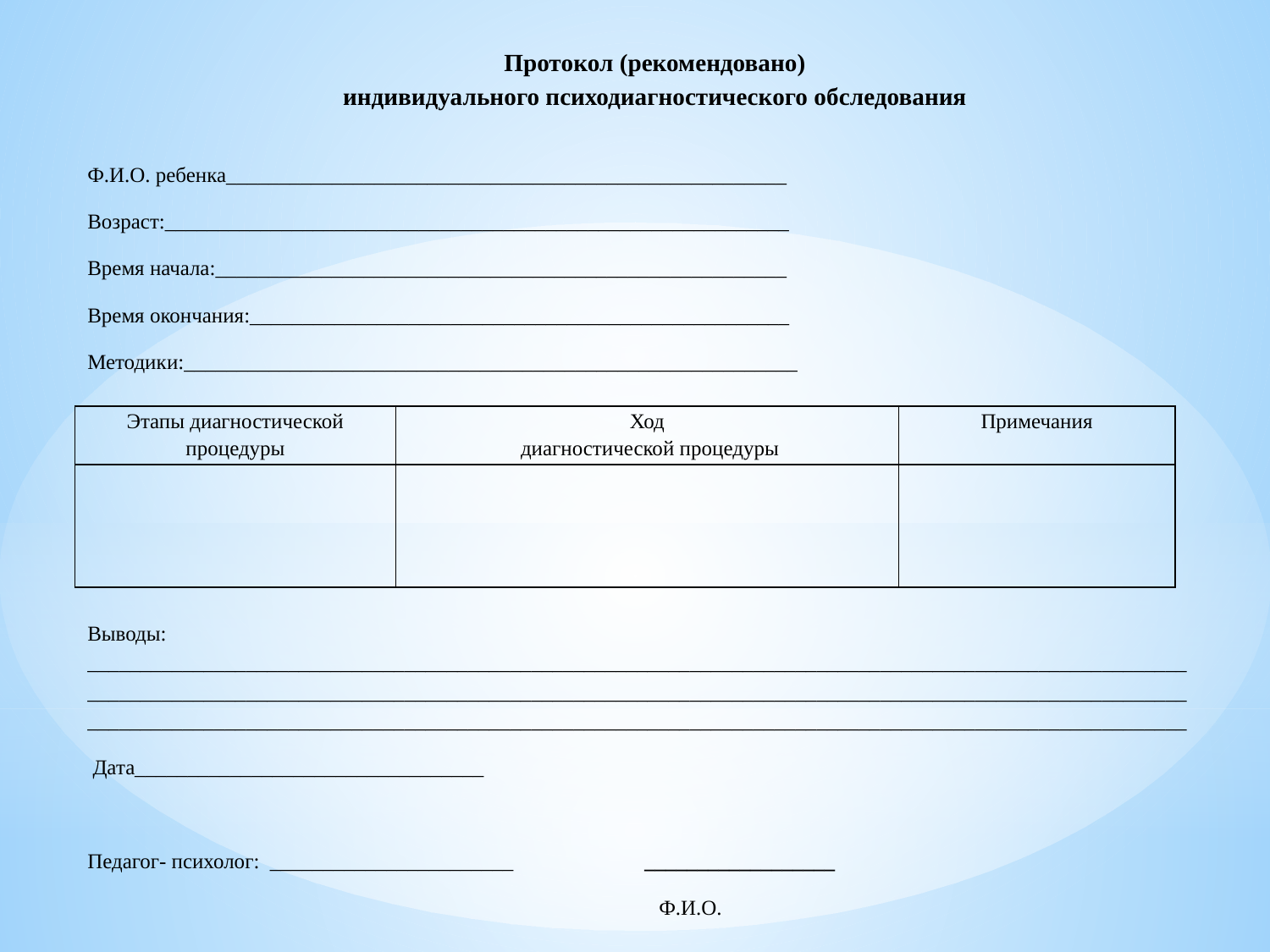

Протокол (рекомендовано)
индивидуального психодиагностического обследования

Ф.И.О. ребенка_____________________________________________________
Возраст:___________________________________________________________
Время начала:______________________________________________________
Время окончания:___________________________________________________
Методики:__________________________________________________________
| Этапы диагностической процедуры | Ход диагностической процедуры | Примечания |
| --- | --- | --- |
|  |  |  |
Выводы: ________________________________________________________________________________________________________________________________________________________________________________________________________________________________________________________________________________________________________________________
 Дата_________________________________

Педагог- психолог:  _______________________                         __________________
                                                                                                            Ф.И.О.